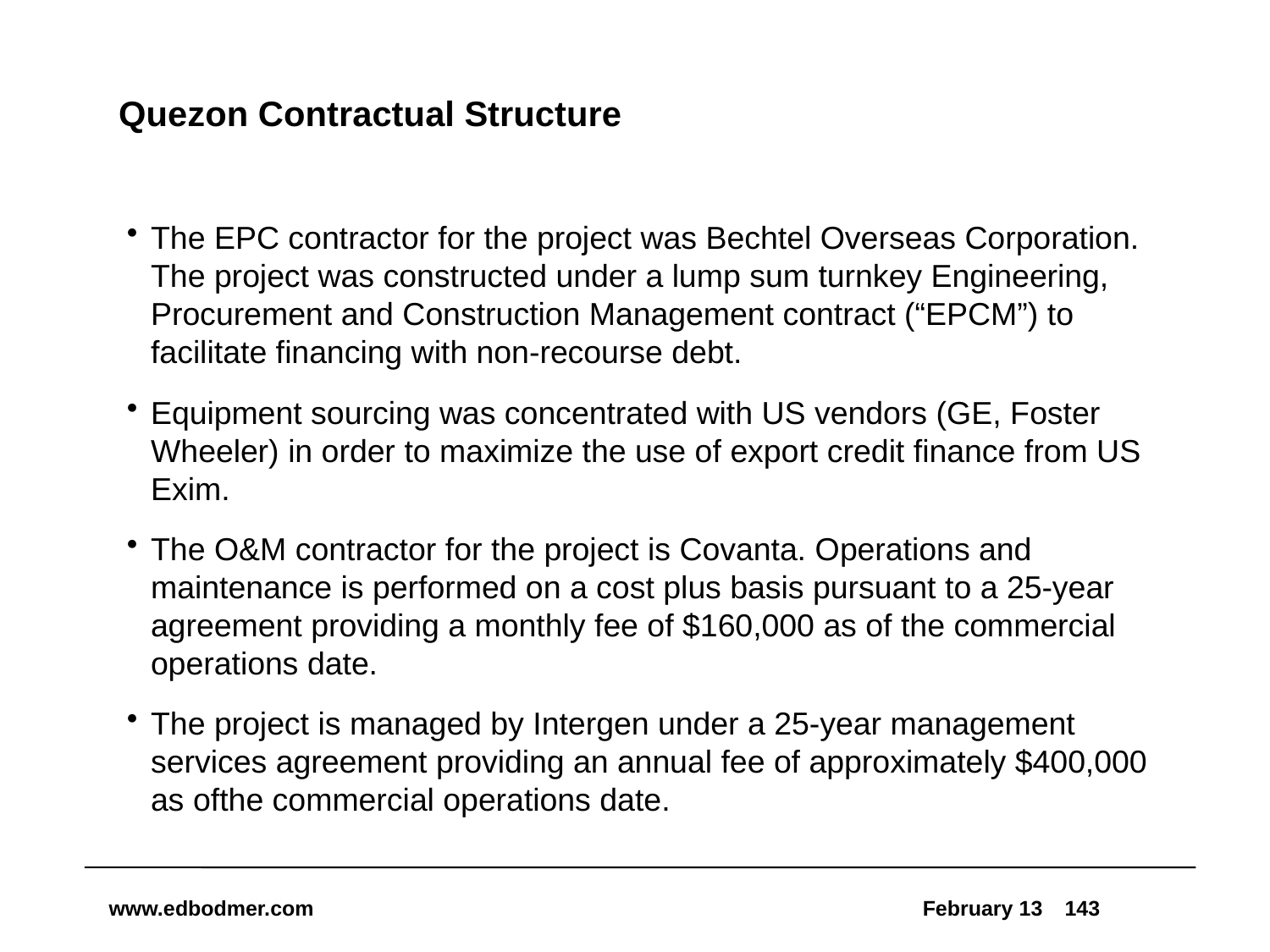

# Quezon Contractual Structure
The EPC contractor for the project was Bechtel Overseas Corporation. The project was constructed under a lump sum turnkey Engineering, Procurement and Construction Management contract (“EPCM”) to facilitate financing with non-recourse debt.
Equipment sourcing was concentrated with US vendors (GE, Foster Wheeler) in order to maximize the use of export credit finance from US Exim.
The O&M contractor for the project is Covanta. Operations and maintenance is performed on a cost plus basis pursuant to a 25-year agreement providing a monthly fee of $160,000 as of the commercial operations date.
The project is managed by Intergen under a 25-year management services agreement providing an annual fee of approximately $400,000 as ofthe commercial operations date.